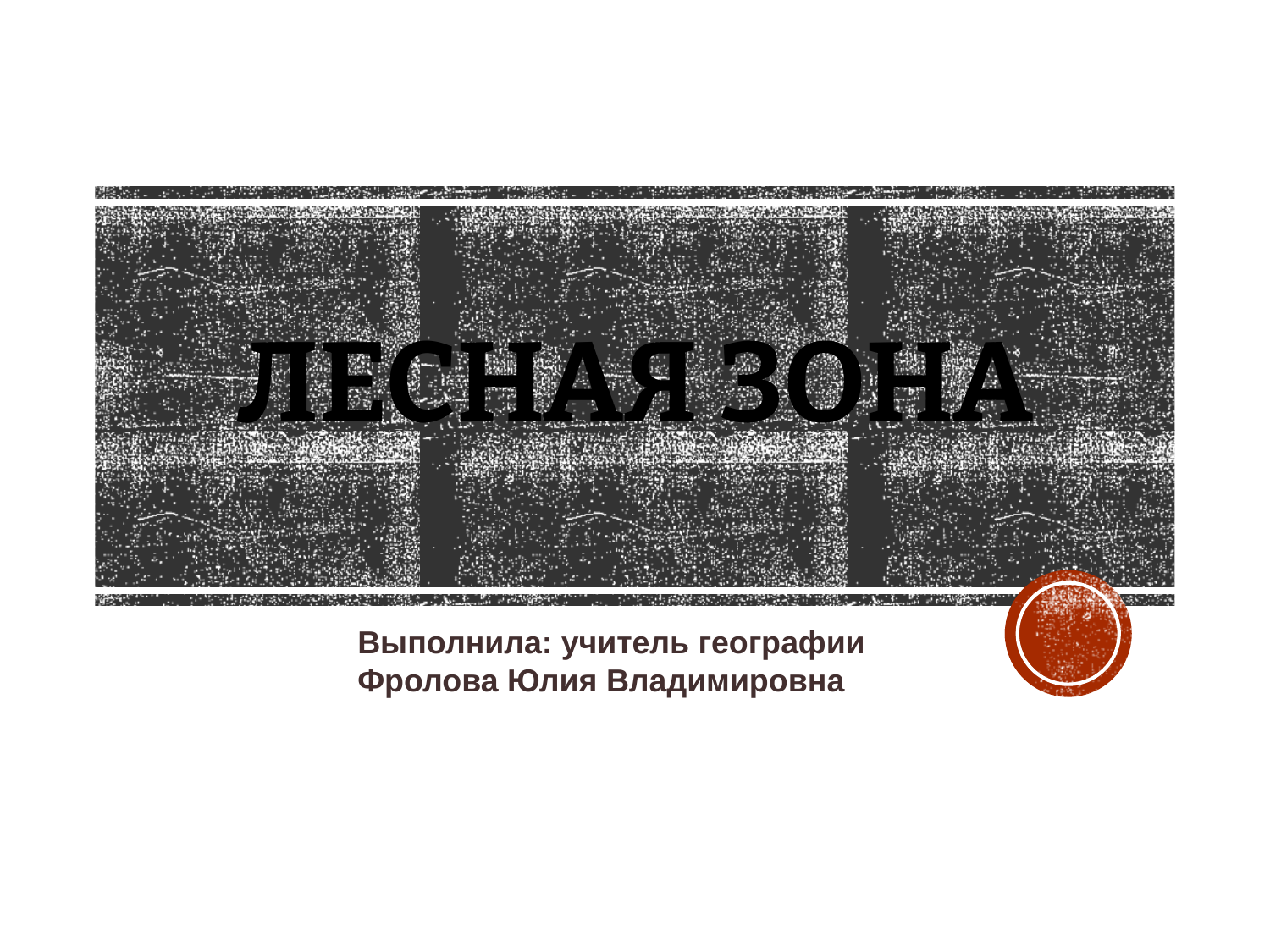

# Лесная зона
Выполнила: учитель географии
Фролова Юлия Владимировна